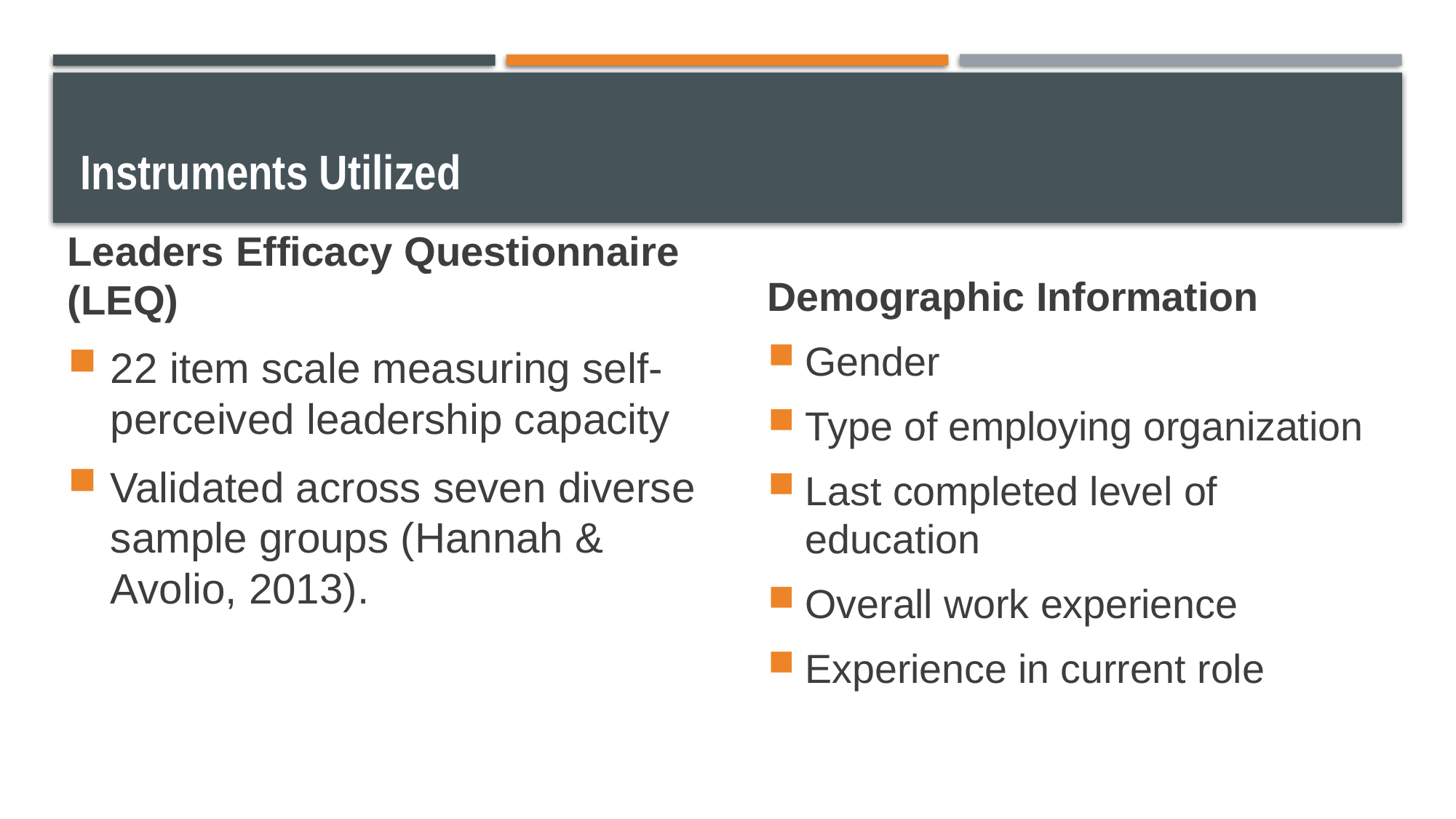

# Instruments Utilized

Demographic Information
Gender
Type of employing organization
Last completed level of education
Overall work experience
Experience in current role

Leaders Efficacy Questionnaire (LEQ)
22 item scale measuring self-perceived leadership capacity
Validated across seven diverse sample groups (Hannah & Avolio, 2013).